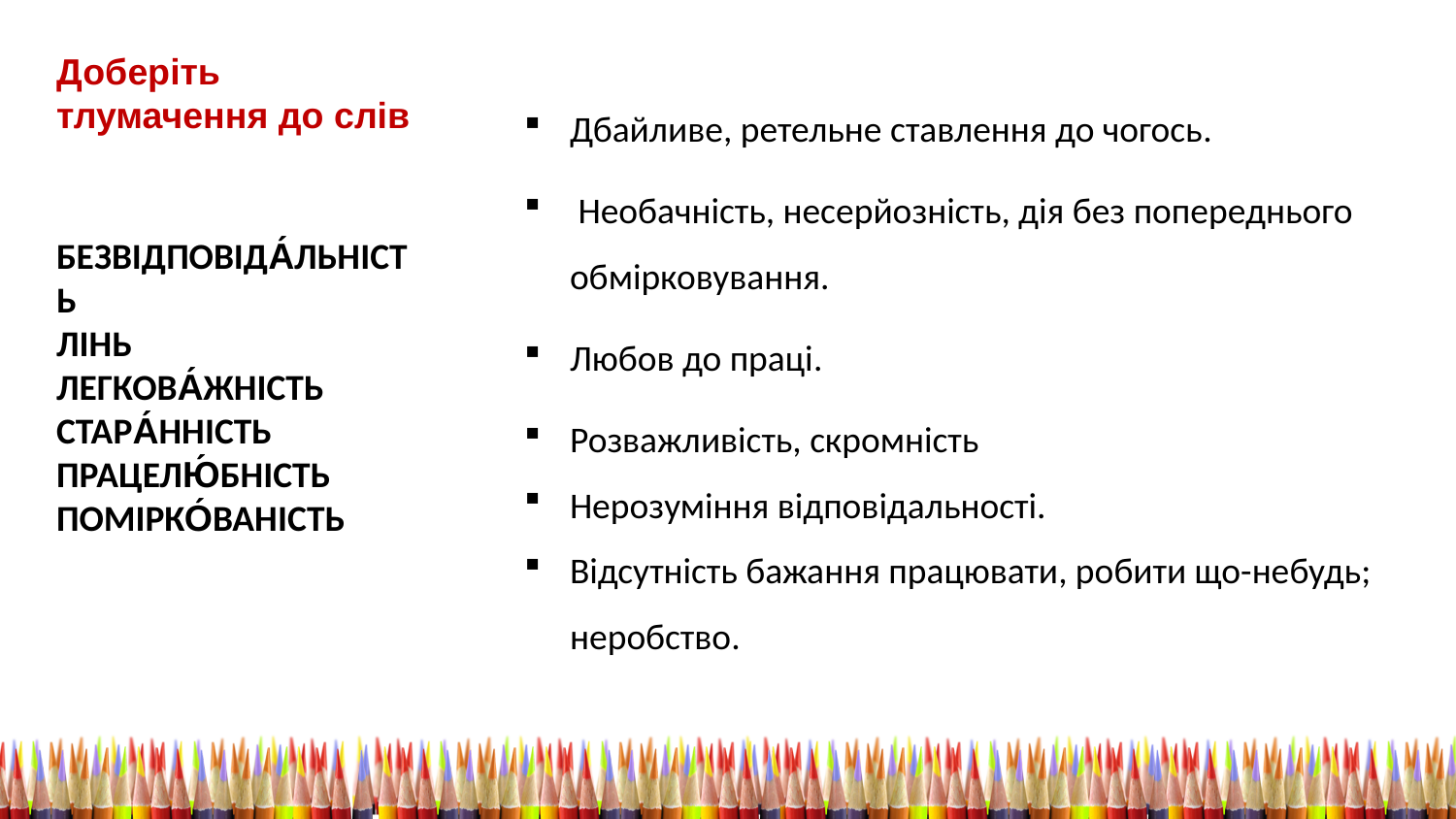

Доберіть
тлумачення до слів
Дбайливе, ретельне ставлення до чогось.
 Необачність, несерйозність, дія без попереднього обмірковування.
Любов до праці.
Розважливість, скромність
Нерозуміння відповідальності.
Відсутність бажання працювати, робити що-небудь; неробство.
БЕЗВІДПОВІДА́ЛЬНІСТЬ
ЛІНЬ
ЛЕГКОВА́ЖНІСТЬ
СТАРА́ННІСТЬ
ПРАЦЕЛЮ́БНІСТЬ
ПОМІРКО́ВАНІСТЬ